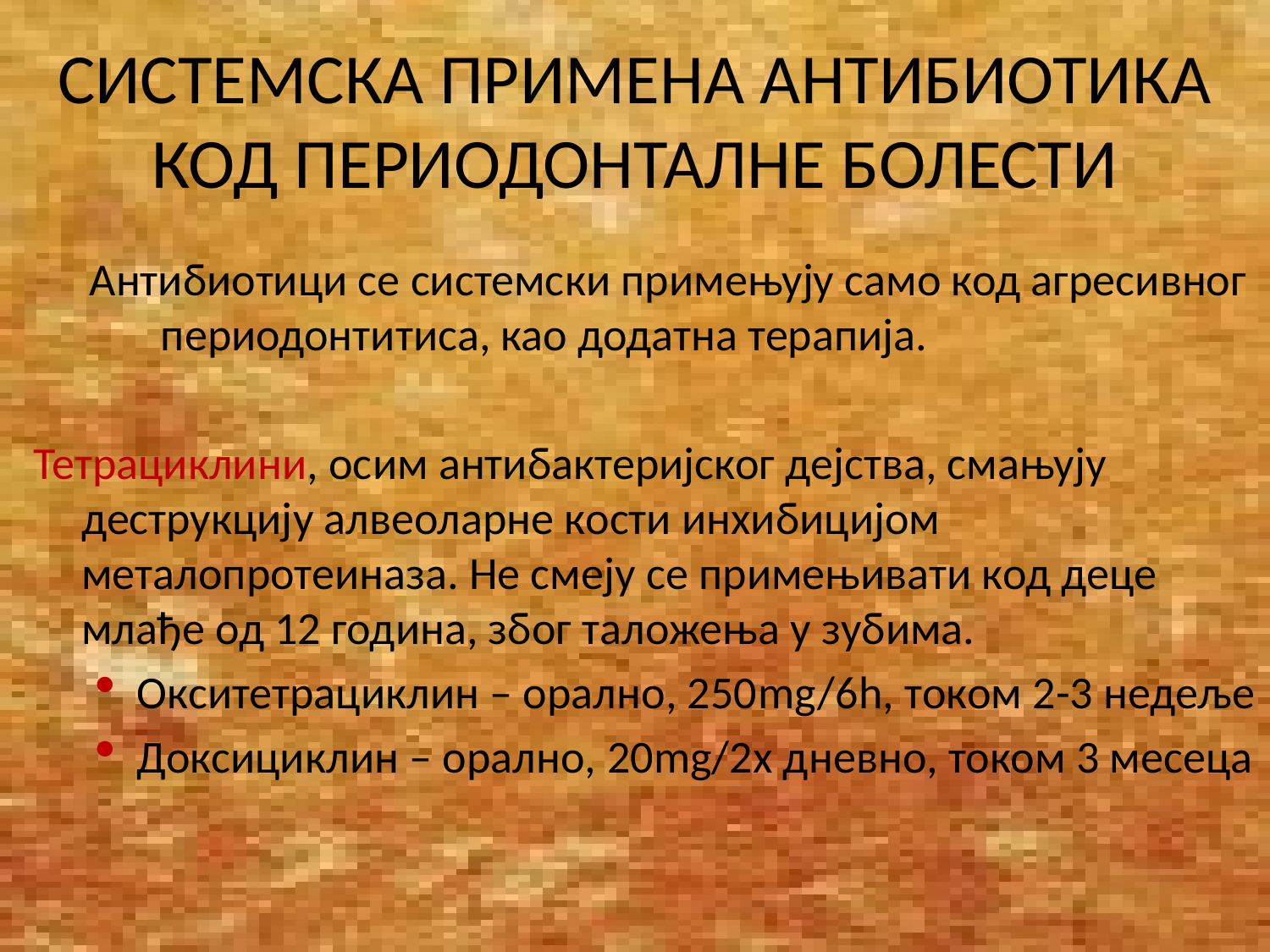

# СИСТЕМСКА ПРИМЕНА АНТИБИОТИКА КОД ПЕРИОДОНТАЛНЕ БОЛЕСТИ
Антибиотици се системски примењују само код агресивног периодонтитиса, као додатна терапија.

Тетрациклини, осим антибактеријског дејства, смањују деструкцију алвеоларне кости инхибицијом металопротеиназа. Не смеју се примењивати код деце млађе од 12 година, због таложења у зубима.
Окситетрациклин – орално, 250mg/6h, током 2-3 недеље
Доксициклин – орално, 20mg/2х дневно, током 3 месеца